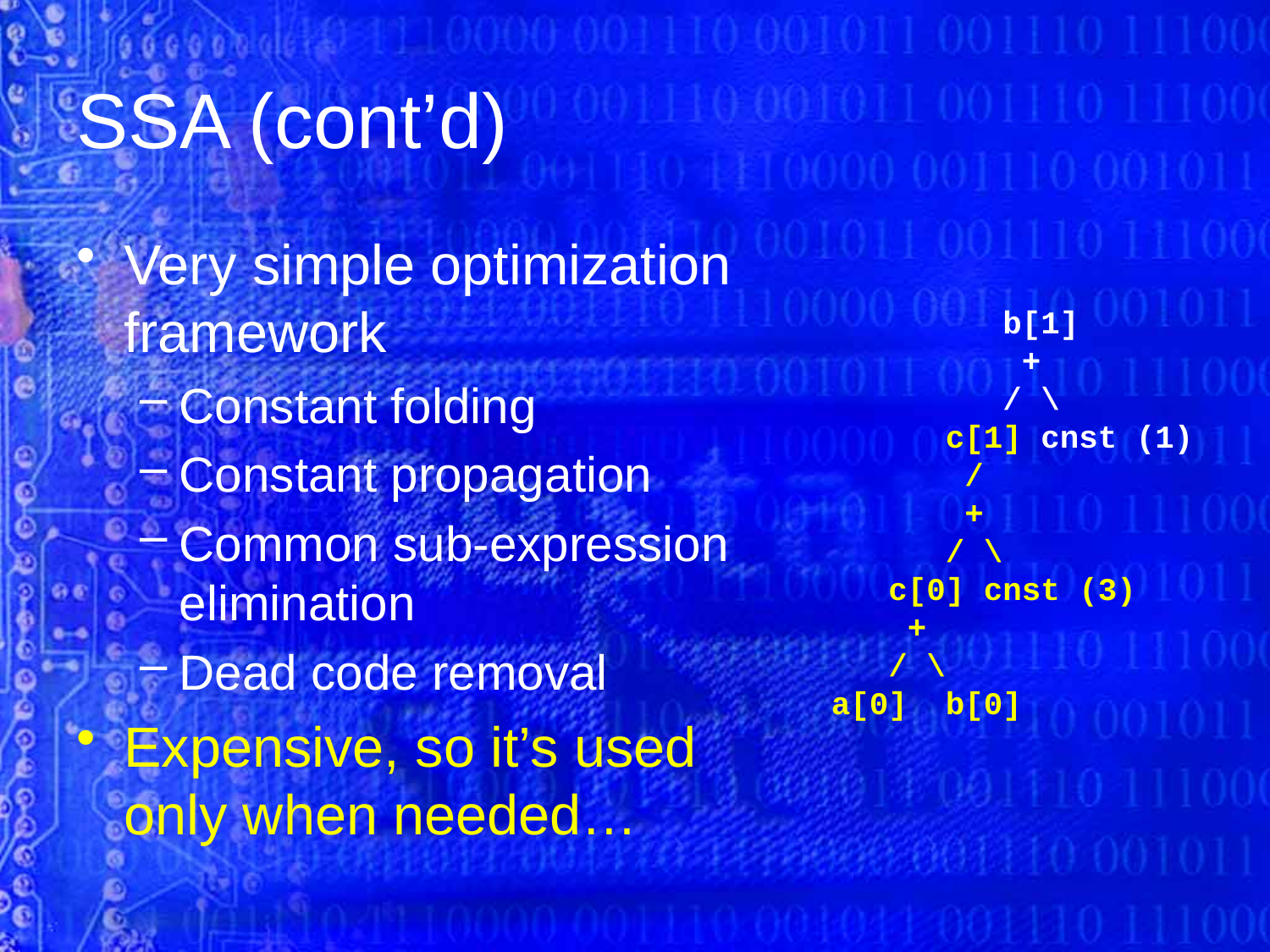

# SSA (cont’d)
Very simple optimization framework
Constant folding
Constant propagation
Common sub-expression elimination
Dead code removal
Expensive, so it’s used only when needed…
            b[1]
             +
            / \
         c[1] cnst (1)
          /
          +
         / \
      c[0] cnst (3)
       +
      / \
   a[0]  b[0]